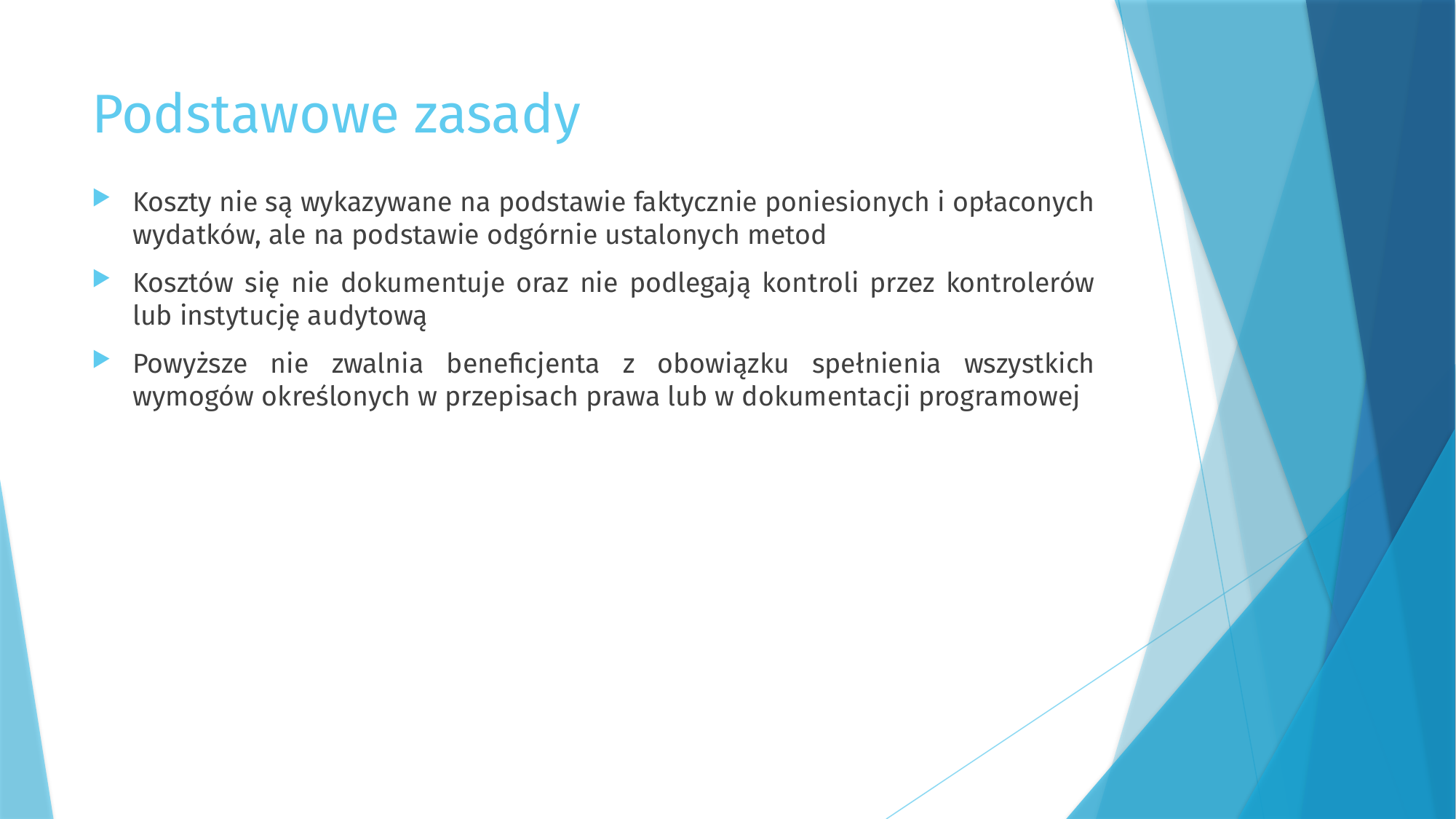

# Podstawowe zasady
Koszty nie są wykazywane na podstawie faktycznie poniesionych i opłaconych wydatków, ale na podstawie odgórnie ustalonych metod
Kosztów się nie dokumentuje oraz nie podlegają kontroli przez kontrolerów lub instytucję audytową
Powyższe nie zwalnia beneficjenta z obowiązku spełnienia wszystkich wymogów określonych w przepisach prawa lub w dokumentacji programowej